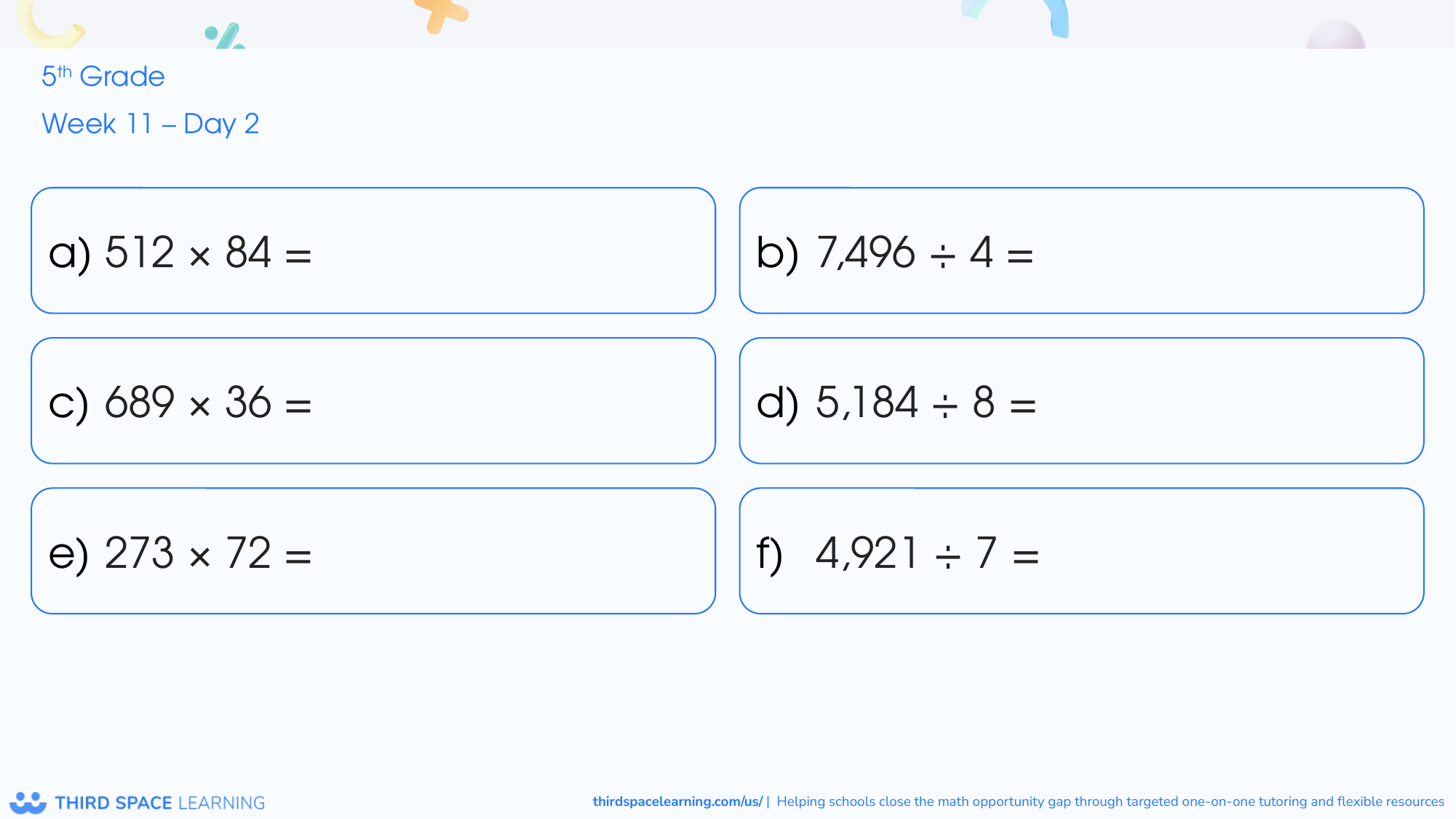

5th Grade
Week 11 – Day 2
512 × 84 =
7,496 ÷ 4 =
689 × 36 =
5,184 ÷ 8 =
273 × 72 =
4,921 ÷ 7 =